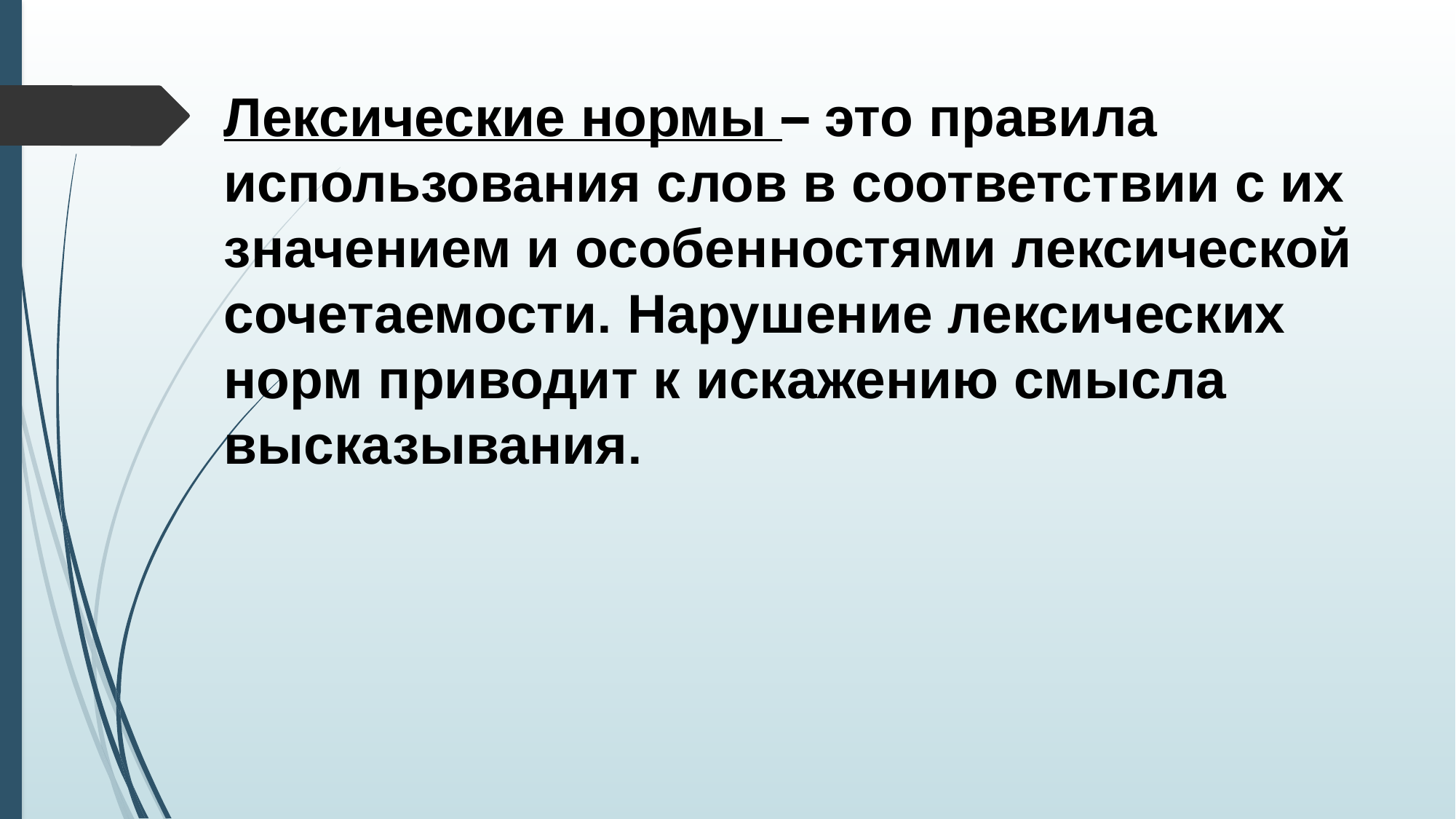

Лексические нормы – это правила использования слов в соответствии с их значением и особенностями лексической сочетаемости. Нарушение лексических норм приводит к искажению смысла высказывания.